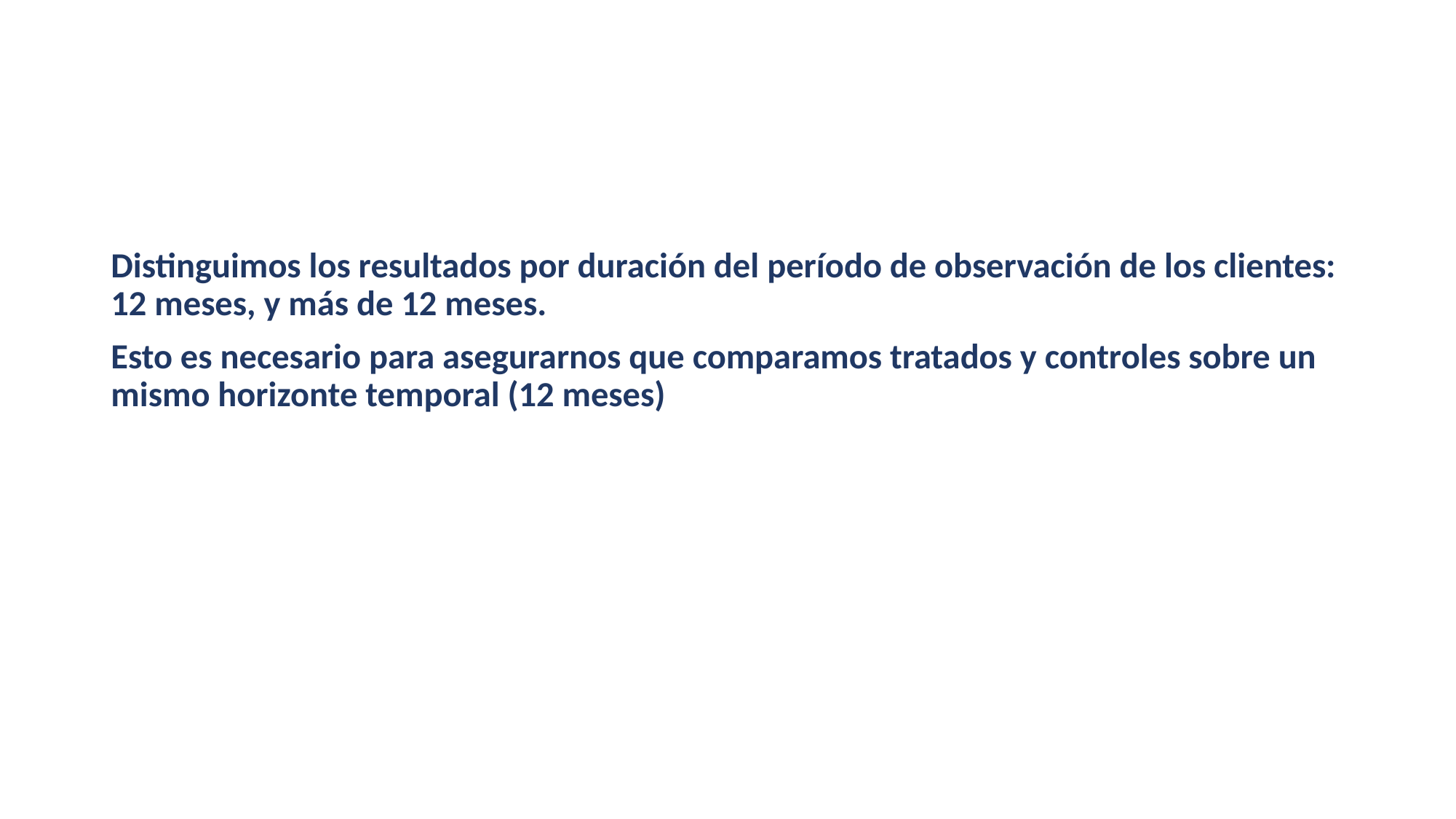

Distinguimos los resultados por duración del período de observación de los clientes: 12 meses, y más de 12 meses.
Esto es necesario para asegurarnos que comparamos tratados y controles sobre un mismo horizonte temporal (12 meses)